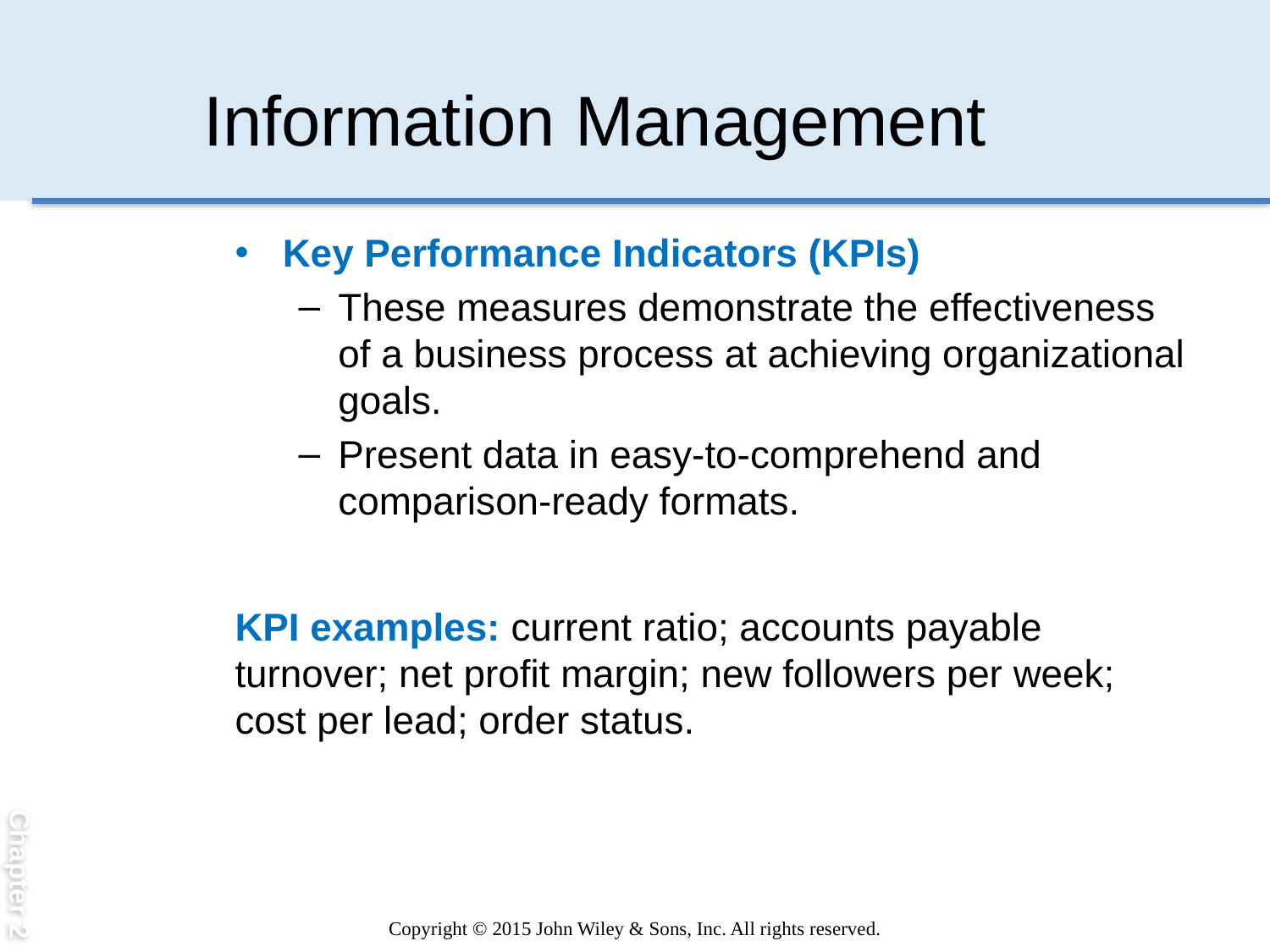

Chapter 2
# Information Management
Key Performance Indicators (KPIs)
These measures demonstrate the effectiveness of a business process at achieving organizational goals.
Present data in easy-to-comprehend and comparison-ready formats.

KPI examples: current ratio; accounts payable turnover; net profit margin; new followers per week; cost per lead; order status.